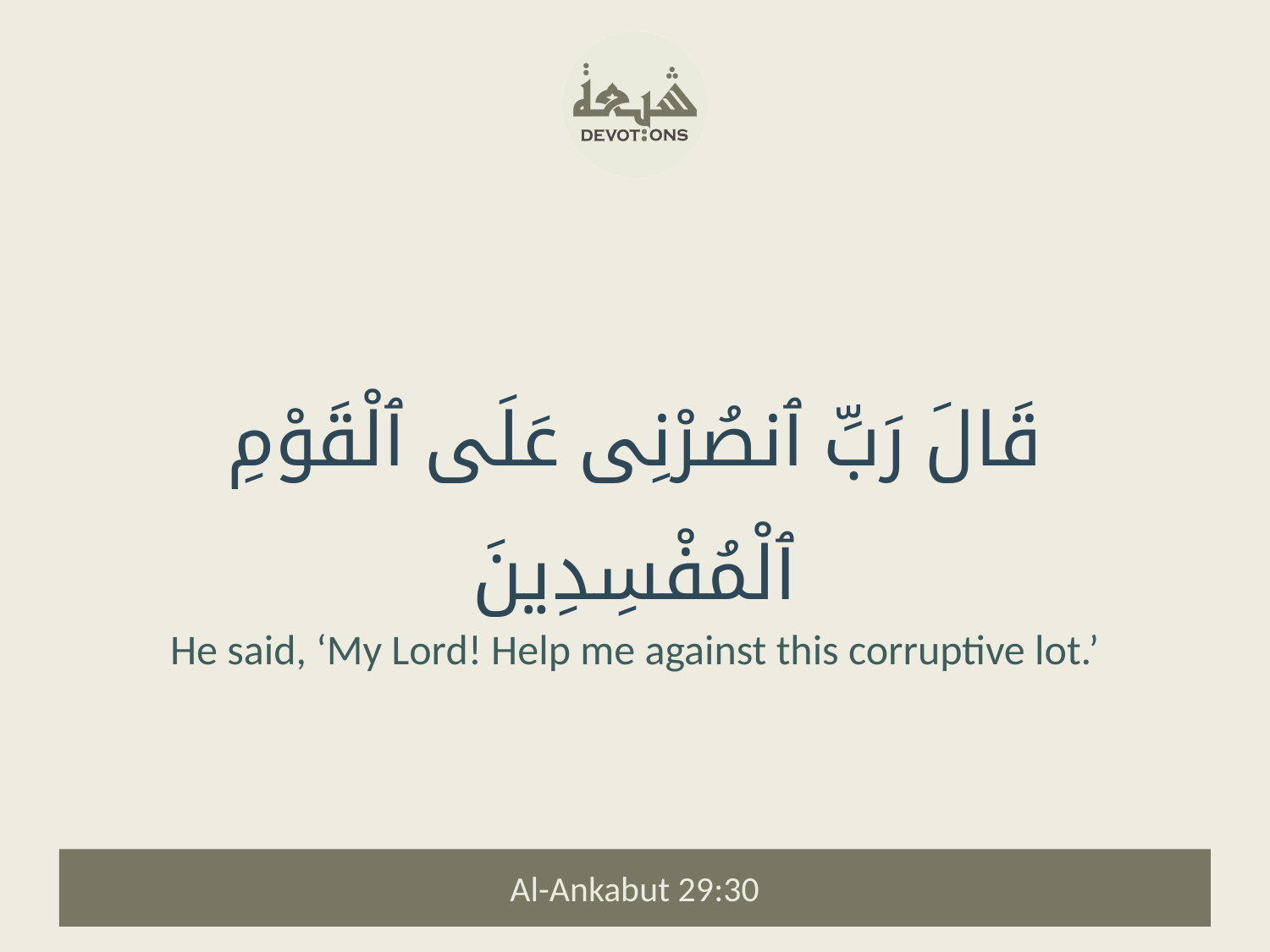

قَالَ رَبِّ ٱنصُرْنِى عَلَى ٱلْقَوْمِ ٱلْمُفْسِدِينَ
He said, ‘My Lord! Help me against this corruptive lot.’
Al-Ankabut 29:30